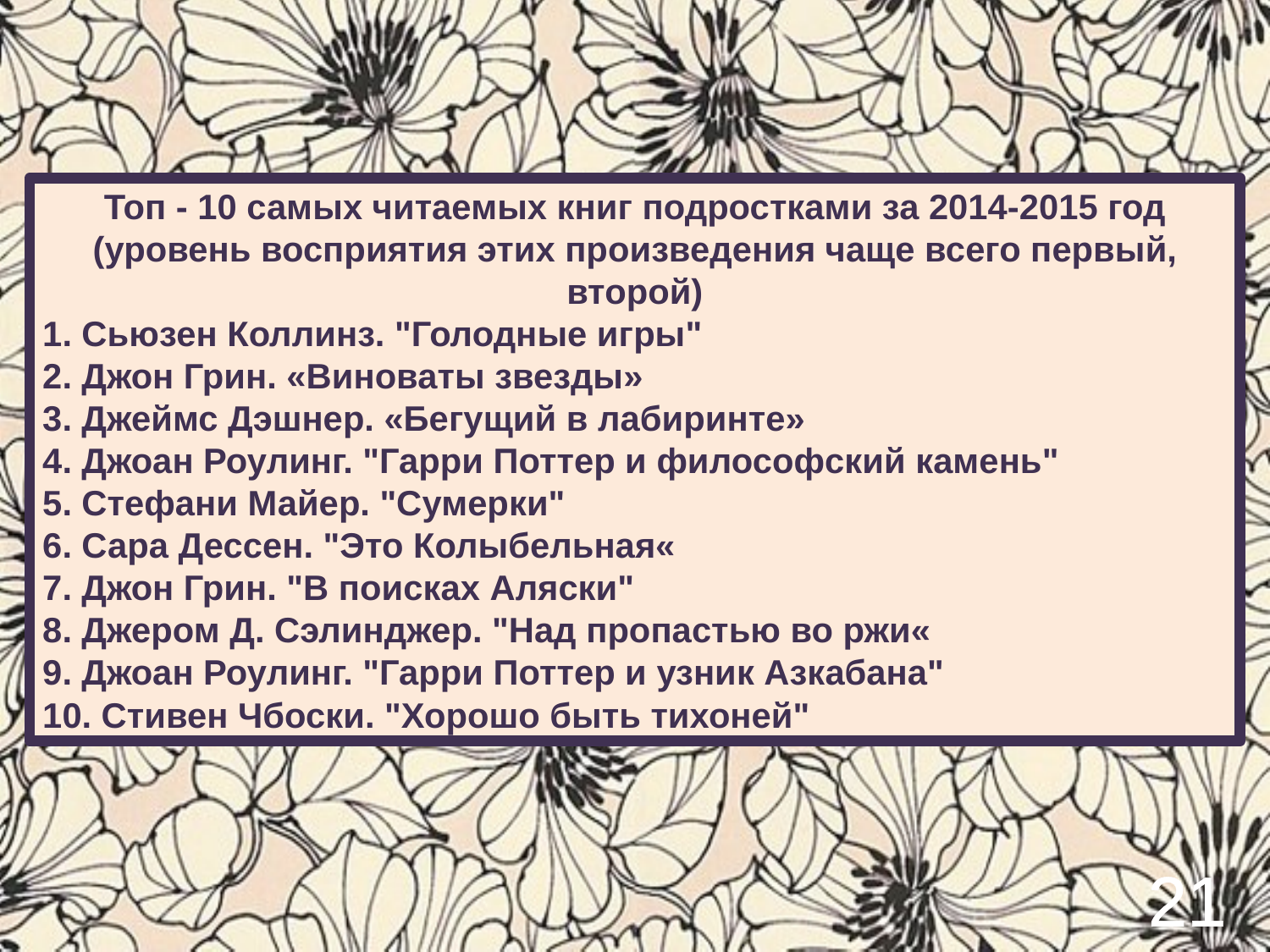

Топ - 10 самых читаемых книг подростками за 2014-2015 год (уровень восприятия этих произведения чаще всего первый, второй)
1. Сьюзен Коллинз. "Голодные игры"
2. Джон Грин. «Виноваты звезды»
3. Джеймс Дэшнер. «Бегущий в лабиринте»
4. Джоан Роулинг. "Гарри Поттер и философский камень"
5. Стефани Майер. "Сумерки"
6. Сара Дессен. "Это Колыбельная«
7. Джон Грин. "В поисках Аляски"
8. Джером Д. Сэлинджер. "Над пропастью во ржи«
9. Джоан Роулинг. "Гарри Поттер и узник Азкабана"
10. Стивен Чбоски. "Хорошо быть тихоней"
21